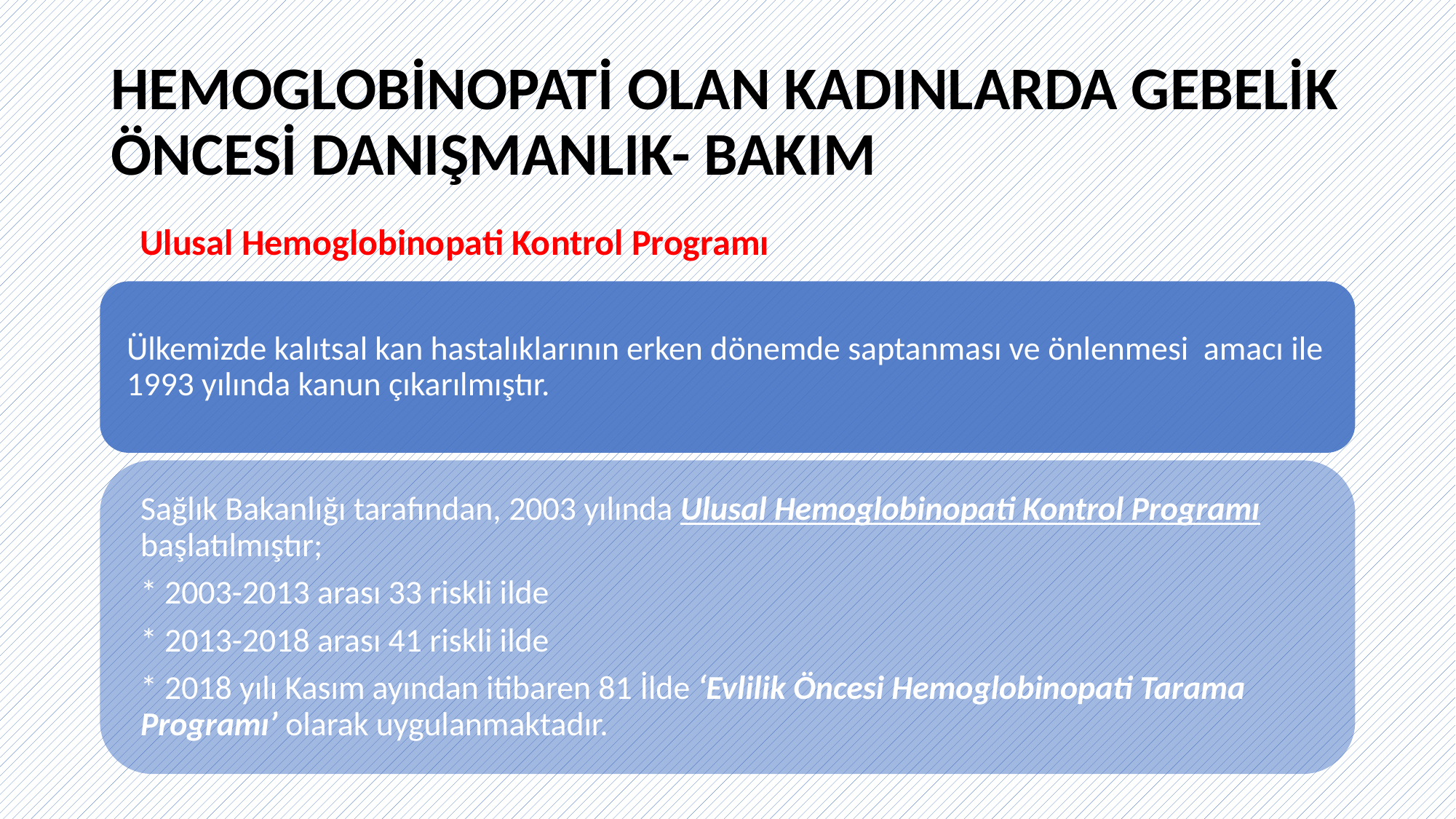

# HEMOGLOBİNOPATİ OLAN KADINLARDA GEBELİK ÖNCESİ DANIŞMANLIK- BAKIM
Ulusal Hemoglobinopati Kontrol Programı
Ülkemizde kalıtsal kan hastalıklarının erken dönemde saptanması ve önlenmesi  amacı ile 1993 yılında kanun çıkarılmıştır.
Sağlık Bakanlığı tarafından, 2003 yılında Ulusal Hemoglobinopati Kontrol Programı başlatılmıştır;
* 2003-2013 arası 33 riskli ilde
* 2013-2018 arası 41 riskli ilde
* 2018 yılı Kasım ayından itibaren 81 İlde ‘Evlilik Öncesi Hemoglobinopati Tarama Programı’ olarak uygulanmaktadır.